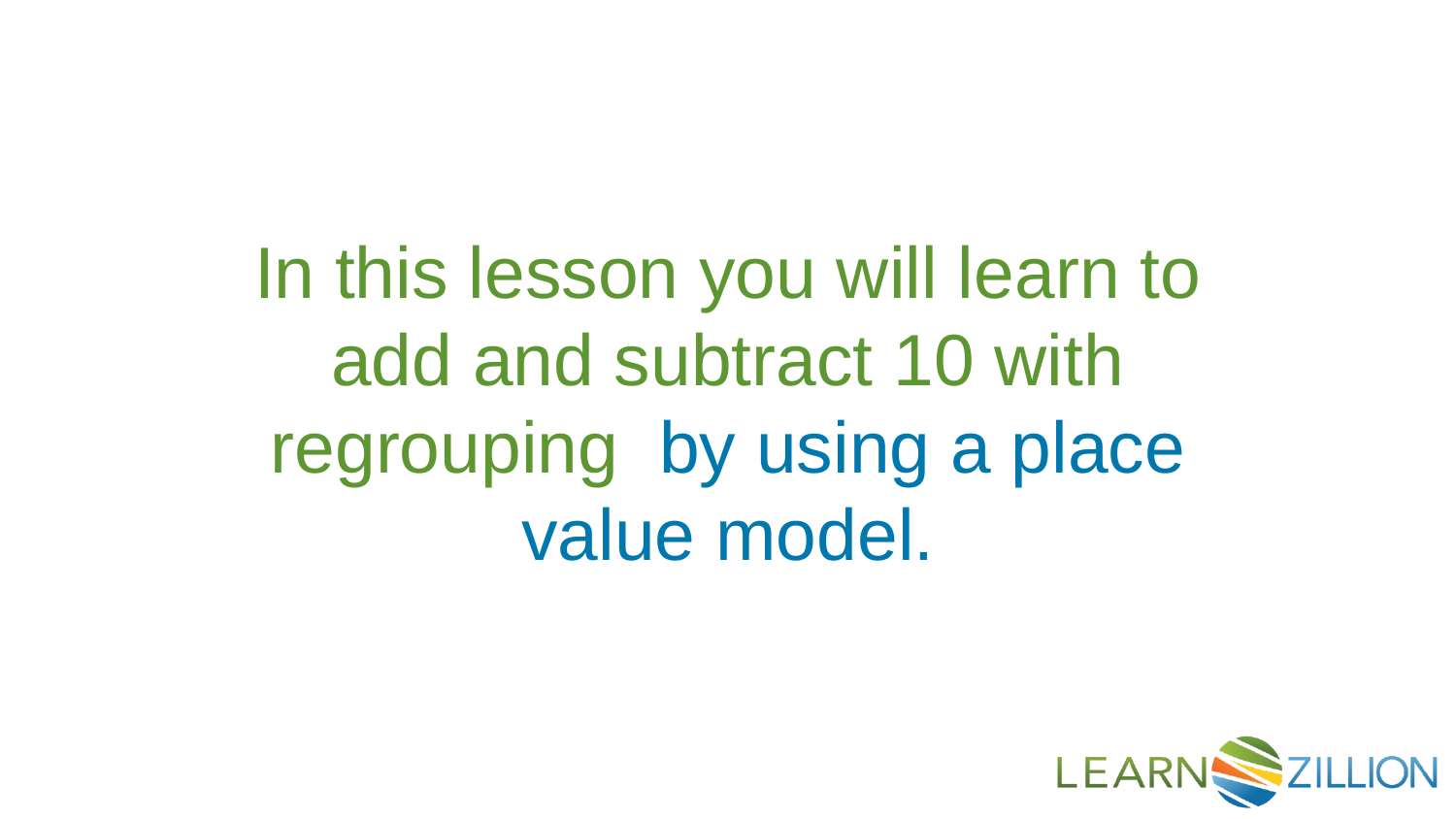

In this lesson you will learn to add and subtract 10 with regrouping  by using a place value model.